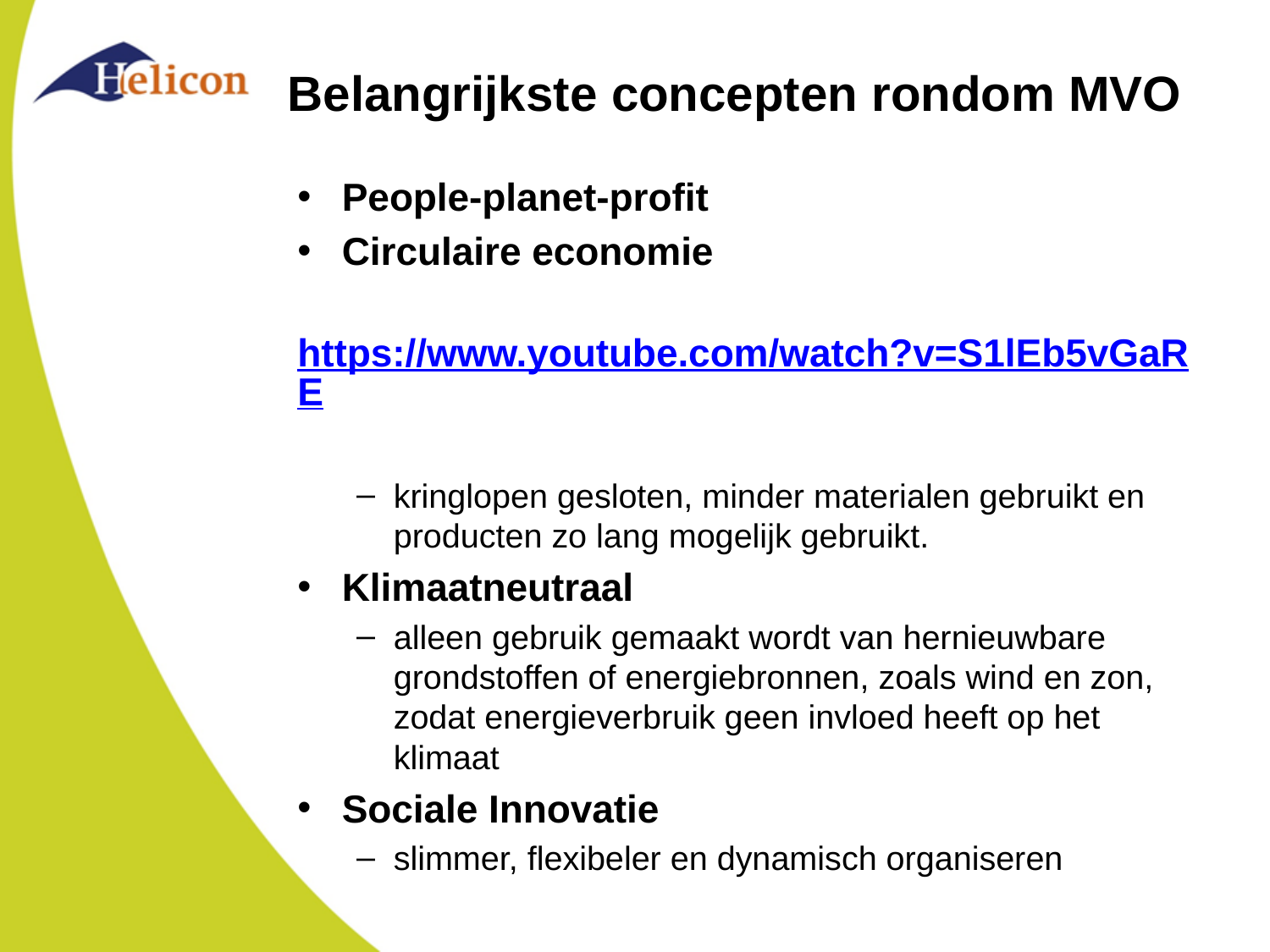

# Belangrijkste concepten rondom MVO
People-planet-profit
Circulaire economie
https://www.youtube.com/watch?v=S1lEb5vGaRE

kringlopen gesloten, minder materialen gebruikt en producten zo lang mogelijk gebruikt.
Klimaatneutraal
alleen gebruik gemaakt wordt van hernieuwbare grondstoffen of energiebronnen, zoals wind en zon, zodat energieverbruik geen invloed heeft op het klimaat
Sociale Innovatie
slimmer, flexibeler en dynamisch organiseren